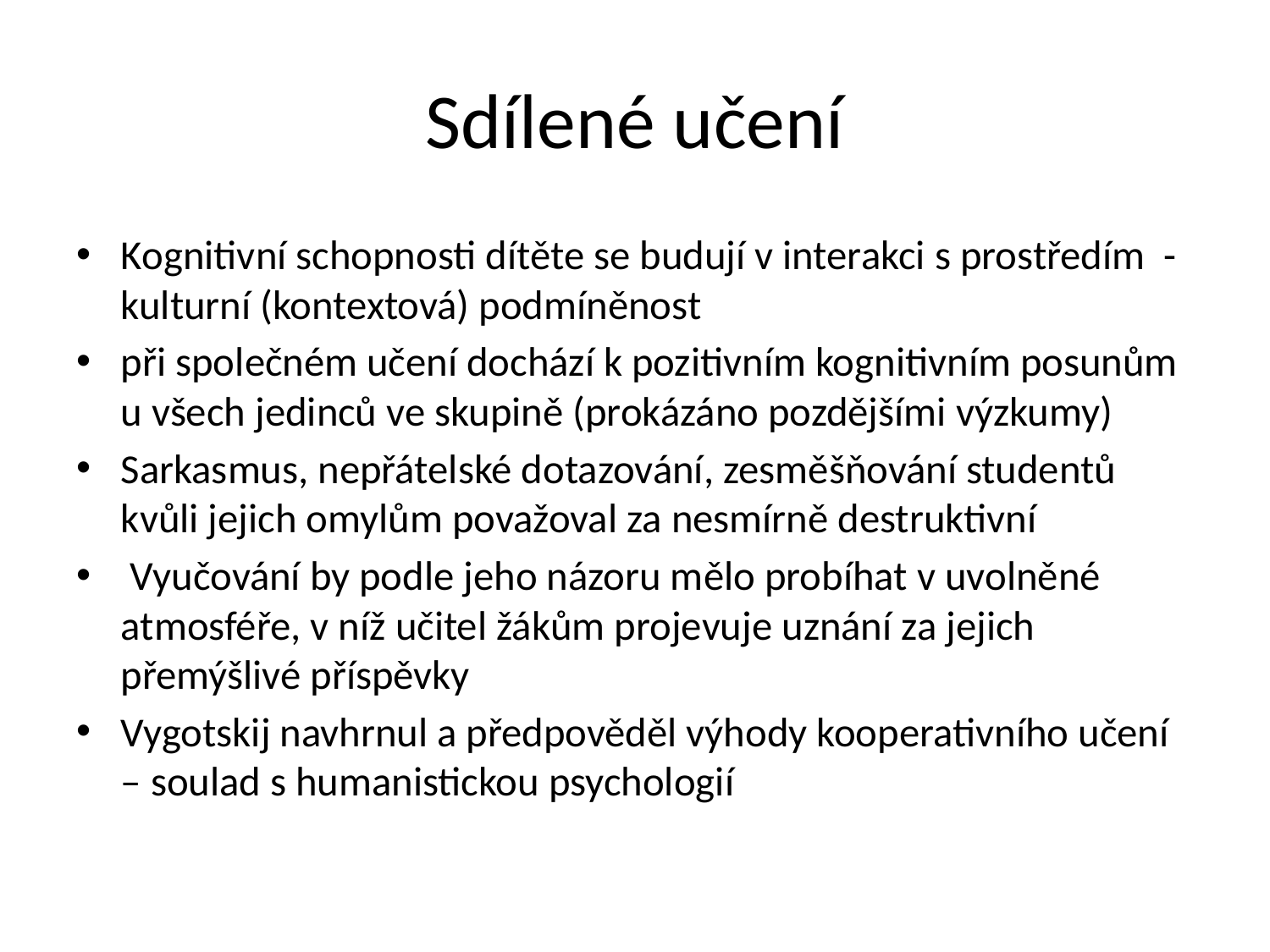

# Sdílené učení
Kognitivní schopnosti dítěte se budují v interakci s prostředím  - kulturní (kontextová) podmíněnost
při společném učení dochází k pozitivním kognitivním posunům u všech jedinců ve skupině (prokázáno pozdějšími výzkumy)
Sarkasmus, nepřátelské dotazování, zesměšňování studentů kvůli jejich omylům považoval za nesmírně destruktivní
 Vyučování by podle jeho názoru mělo probíhat v uvolněné atmosféře, v níž učitel žákům projevuje uznání za jejich přemýšlivé příspěvky
Vygotskij navhrnul a předpověděl výhody kooperativního učení – soulad s humanistickou psychologií